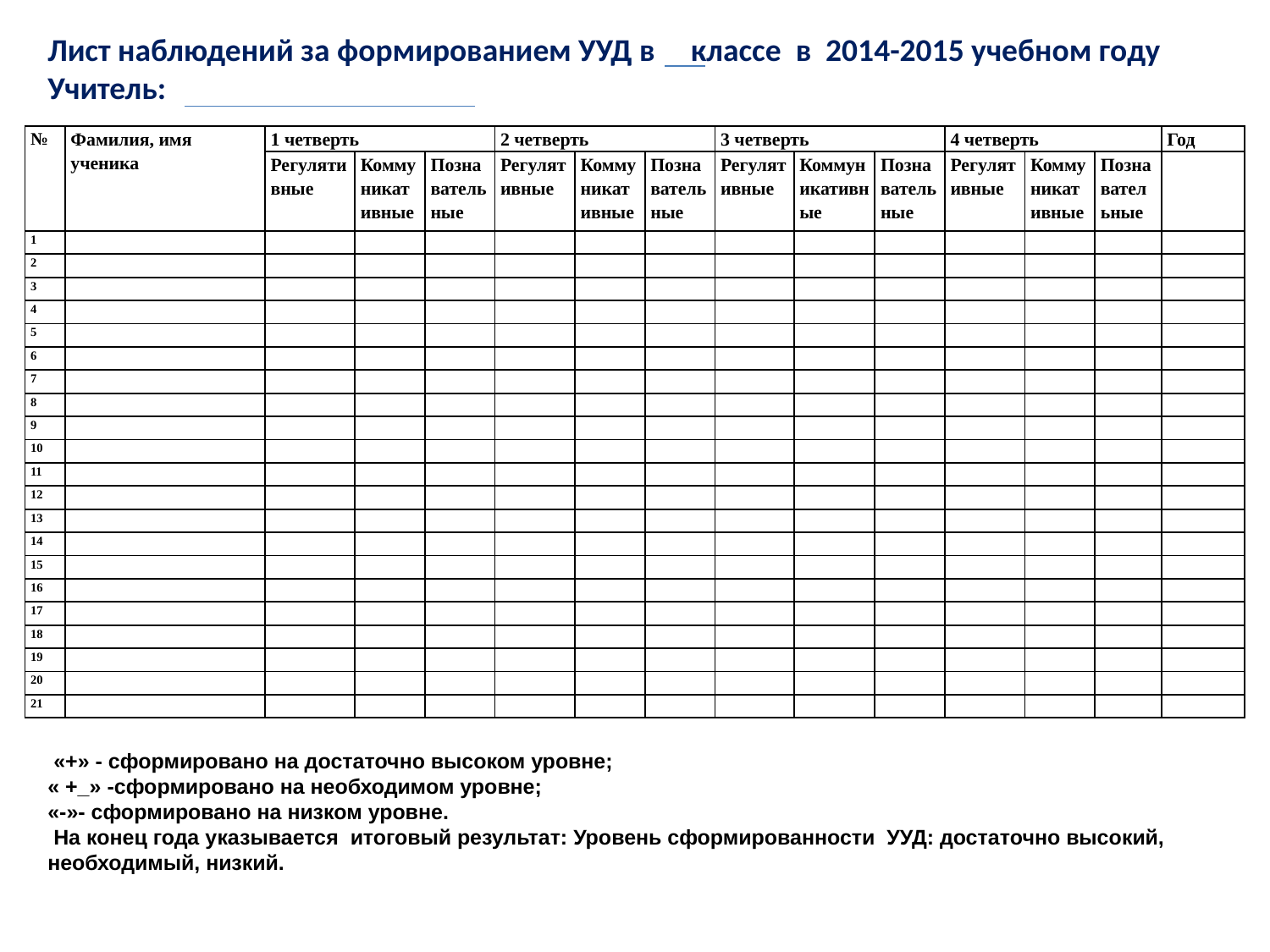

Лист наблюдений за формированием УУД в     классе  в  2014-2015 учебном году
Учитель:
| № | Фамилия, имя ученика | 1 четверть |  |  | 2 четверть |  |  | 3 четверть |  |  | 4 четверть |  |  | Год |
| --- | --- | --- | --- | --- | --- | --- | --- | --- | --- | --- | --- | --- | --- | --- |
|  |  | Регулятивные | Коммуникативные | Познавательные | Регулятивные | Коммуникативные | Познавательные | Регулятивные | Коммуникативные | Познавательные | Регулятивные | Коммуникативные | Познавательные |  |
| 1 |  |  |  |  |  |  |  |  |  |  |  |  |  |  |
| 2 |  |  |  |  |  |  |  |  |  |  |  |  |  |  |
| 3 |  |  |  |  |  |  |  |  |  |  |  |  |  |  |
| 4 |  |  |  |  |  |  |  |  |  |  |  |  |  |  |
| 5 |  |  |  |  |  |  |  |  |  |  |  |  |  |  |
| 6 |  |  |  |  |  |  |  |  |  |  |  |  |  |  |
| 7 |  |  |  |  |  |  |  |  |  |  |  |  |  |  |
| 8 |  |  |  |  |  |  |  |  |  |  |  |  |  |  |
| 9 |  |  |  |  |  |  |  |  |  |  |  |  |  |  |
| 10 |  |  |  |  |  |  |  |  |  |  |  |  |  |  |
| 11 |  |  |  |  |  |  |  |  |  |  |  |  |  |  |
| 12 |  |  |  |  |  |  |  |  |  |  |  |  |  |  |
| 13 |  |  |  |  |  |  |  |  |  |  |  |  |  |  |
| 14 |  |  |  |  |  |  |  |  |  |  |  |  |  |  |
| 15 |  |  |  |  |  |  |  |  |  |  |  |  |  |  |
| 16 |  |  |  |  |  |  |  |  |  |  |  |  |  |  |
| 17 |  |  |  |  |  |  |  |  |  |  |  |  |  |  |
| 18 |  |  |  |  |  |  |  |  |  |  |  |  |  |  |
| 19 |  |  |  |  |  |  |  |  |  |  |  |  |  |  |
| 20 |  |  |  |  |  |  |  |  |  |  |  |  |  |  |
| 21 |  |  |  |  |  |  |  |  |  |  |  |  |  |  |
 «+» - сформировано на достаточно высоком уровне;
« +_» -сформировано на необходимом уровне;
«-»- сформировано на низком уровне.
 На конец года указывается  итоговый результат: Уровень сформированности  УУД: достаточно высокий, необходимый, низкий.